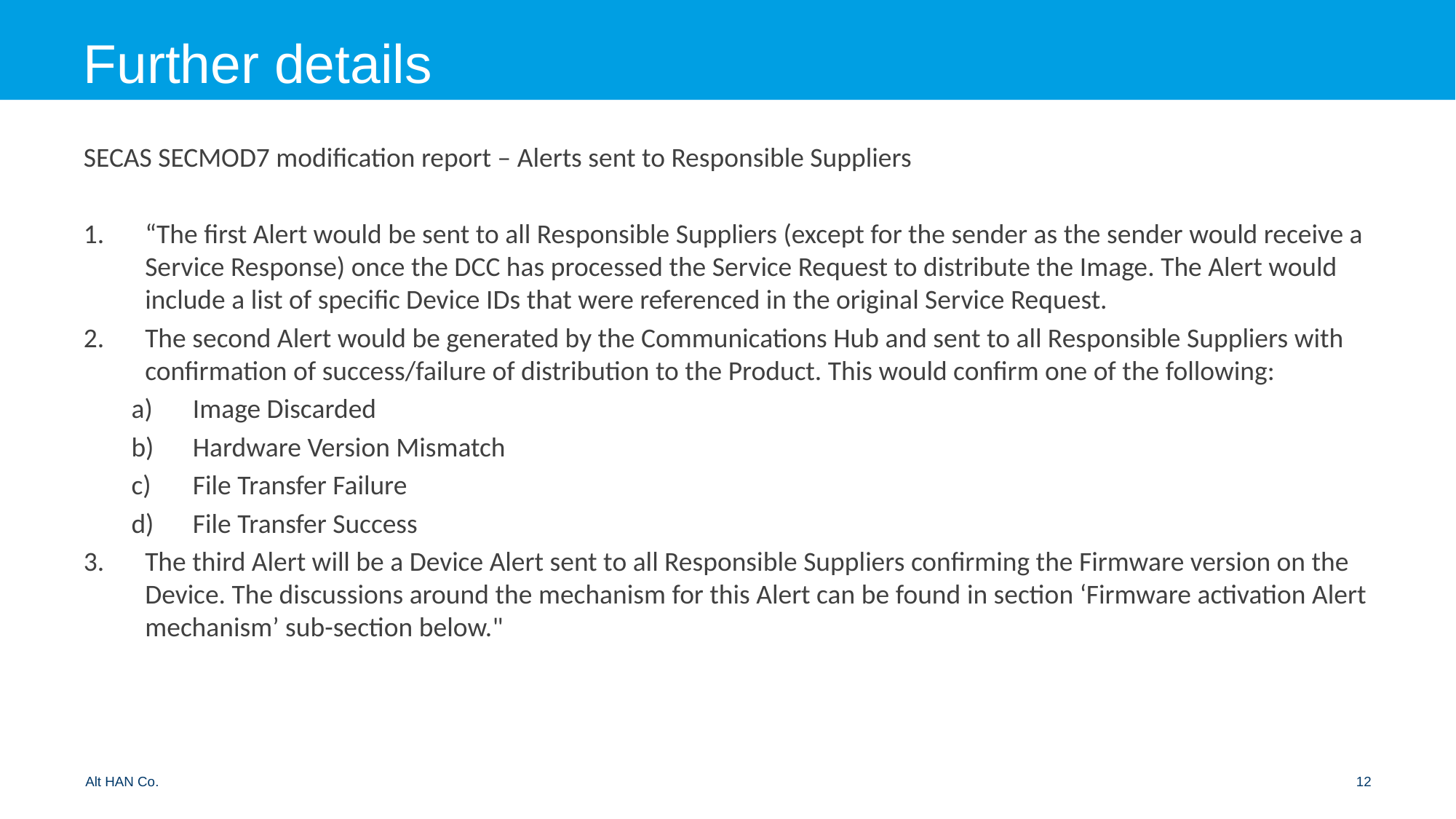

# Further details
SECAS SECMOD7 modification report – Alerts sent to Responsible Suppliers

“The first Alert would be sent to all Responsible Suppliers (except for the sender as the sender would receive a Service Response) once the DCC has processed the Service Request to distribute the Image. The Alert would include a list of specific Device IDs that were referenced in the original Service Request.
The second Alert would be generated by the Communications Hub and sent to all Responsible Suppliers with confirmation of success/failure of distribution to the Product. This would confirm one of the following:
Image Discarded
Hardware Version Mismatch
File Transfer Failure
File Transfer Success
The third Alert will be a Device Alert sent to all Responsible Suppliers confirming the Firmware version on the Device. The discussions around the mechanism for this Alert can be found in section ‘Firmware activation Alert mechanism’ sub-section below."

Alt HAN Co.
12